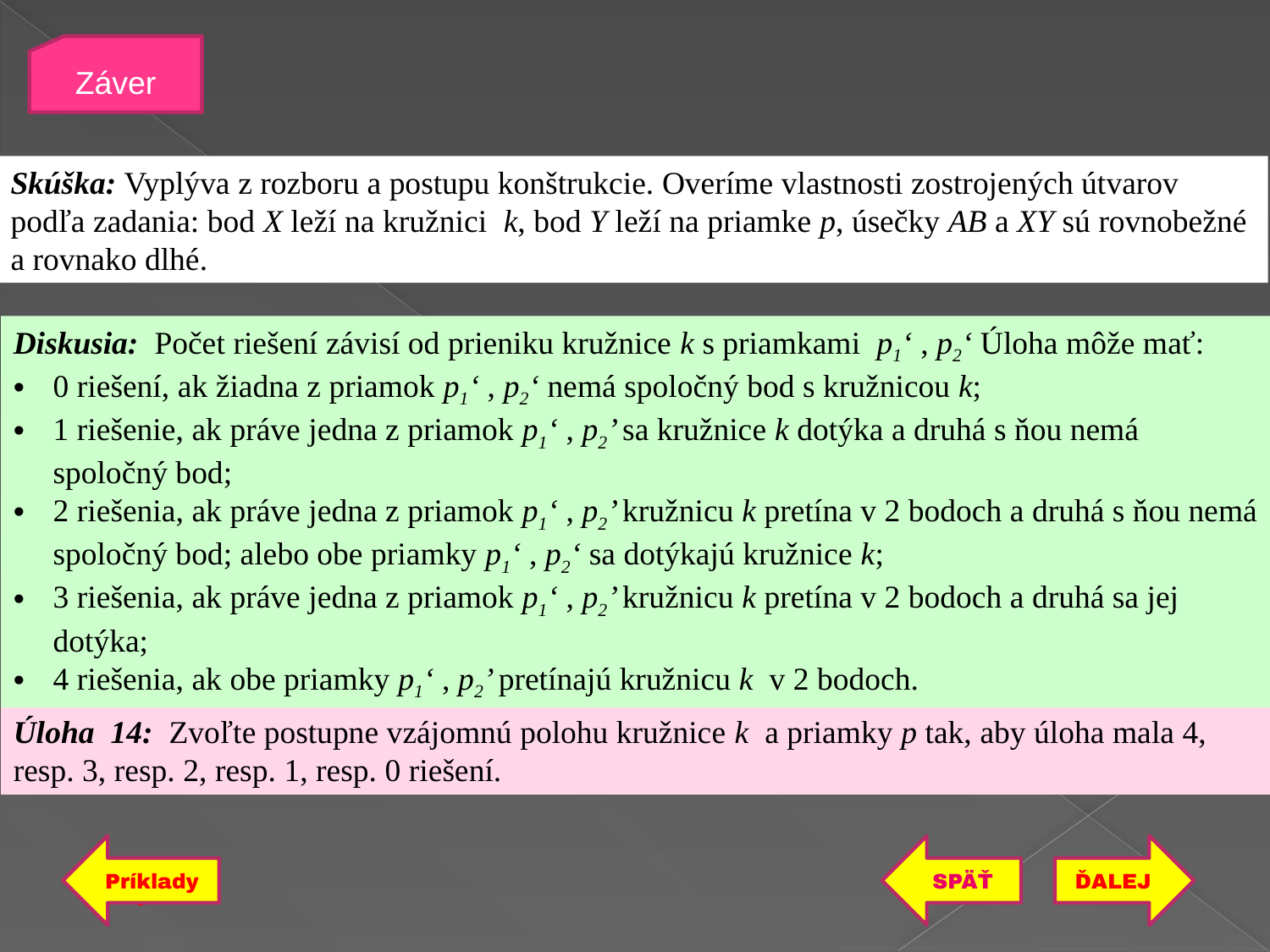

Záver
Záver
Skúška: Vyplýva z rozboru a postupu konštrukcie. Overíme vlastnosti zostrojených útvarov podľa zadania: bod X leží na kružnici  k, bod Y leží na priamke p, úsečky AB a XY sú rovnobežné a rovnako dlhé.
Diskusia:  Počet riešení závisí od prieniku kružnice k s priamkami  p1‘ , p2‘ Úloha môže mať:
0 riešení, ak žiadna z priamok p1‘ , p2‘ nemá spoločný bod s kružnicou k;
1 riešenie, ak práve jedna z priamok p1‘ , p2’ sa kružnice k dotýka a druhá s ňou nemá spoločný bod;
2 riešenia, ak práve jedna z priamok p1‘ , p2’ kružnicu k pretína v 2 bodoch a druhá s ňou nemá spoločný bod; alebo obe priamky p1‘ , p2‘ sa dotýkajú kružnice k;
3 riešenia, ak práve jedna z priamok p1‘ , p2’ kružnicu k pretína v 2 bodoch a druhá sa jej dotýka;
4 riešenia, ak obe priamky p1‘ , p2’ pretínajú kružnicu k  v 2 bodoch.
Úloha  14:  Zvoľte postupne vzájomnú polohu kružnice k  a priamky p tak, aby úloha mala 4, resp. 3, resp. 2, resp. 1, resp. 0 riešení.
Príklady
Príklady
späť
ĎALEJ
ĎALEJ